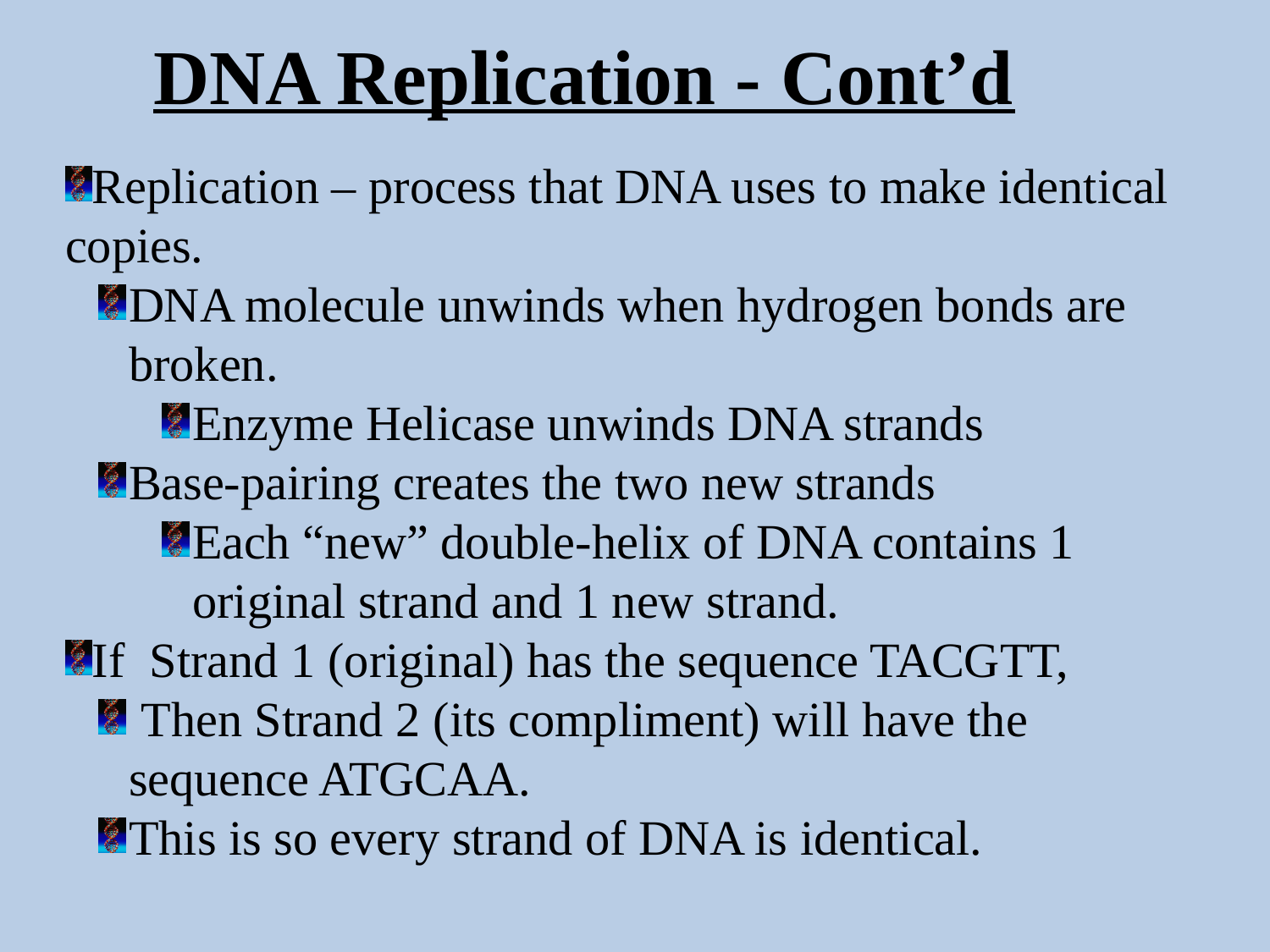

DNA Replication - Cont’d
Replication – process that DNA uses to make identical copies.
DNA molecule unwinds when hydrogen bonds are broken.
Enzyme Helicase unwinds DNA strands
Base-pairing creates the two new strands
Each “new” double-helix of DNA contains 1 original strand and 1 new strand.
If  Strand 1 (original) has the sequence TACGTT,
 Then Strand 2 (its compliment) will have the sequence ATGCAA.
This is so every strand of DNA is identical.